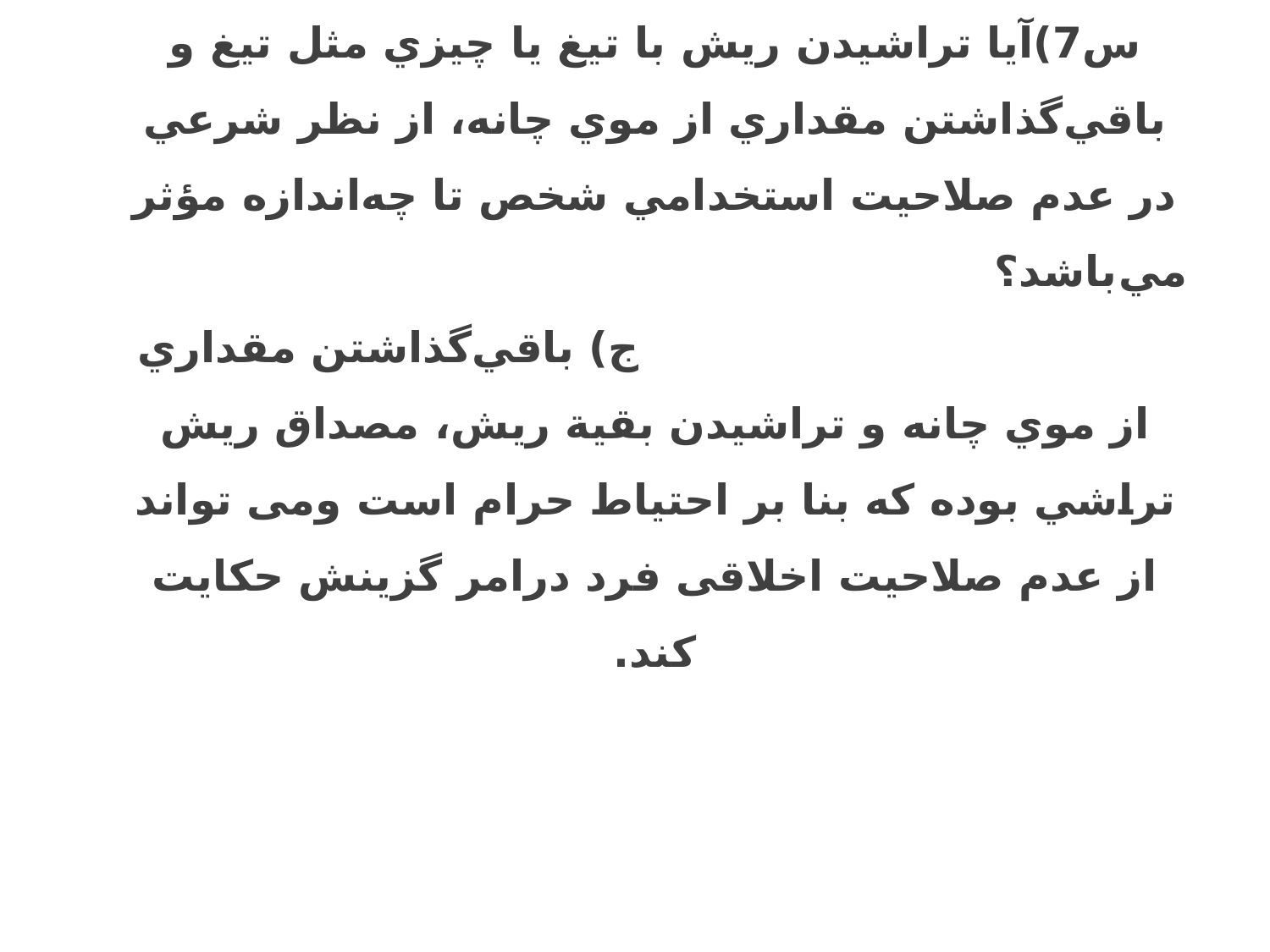

س7)آيا تراشيدن ريش با تيغ يا چيزي مثل تيغ و باقي‌گذاشتن مقداري از موي چانه، از نظر شرعي در عدم صلاحيت استخدامي شخص تا چه‌اندازه مؤثر مي‌باشد؟                                                                                                ج) باقي‌گذاشتن مقداري از موي چانه و تراشيدن بقية ريش، مصداق ريش تراشي بوده که بنا بر احتياط حرام است ومی تواند از عدم صلاحیت اخلاقی فرد درامر گزینش حکایت کند.